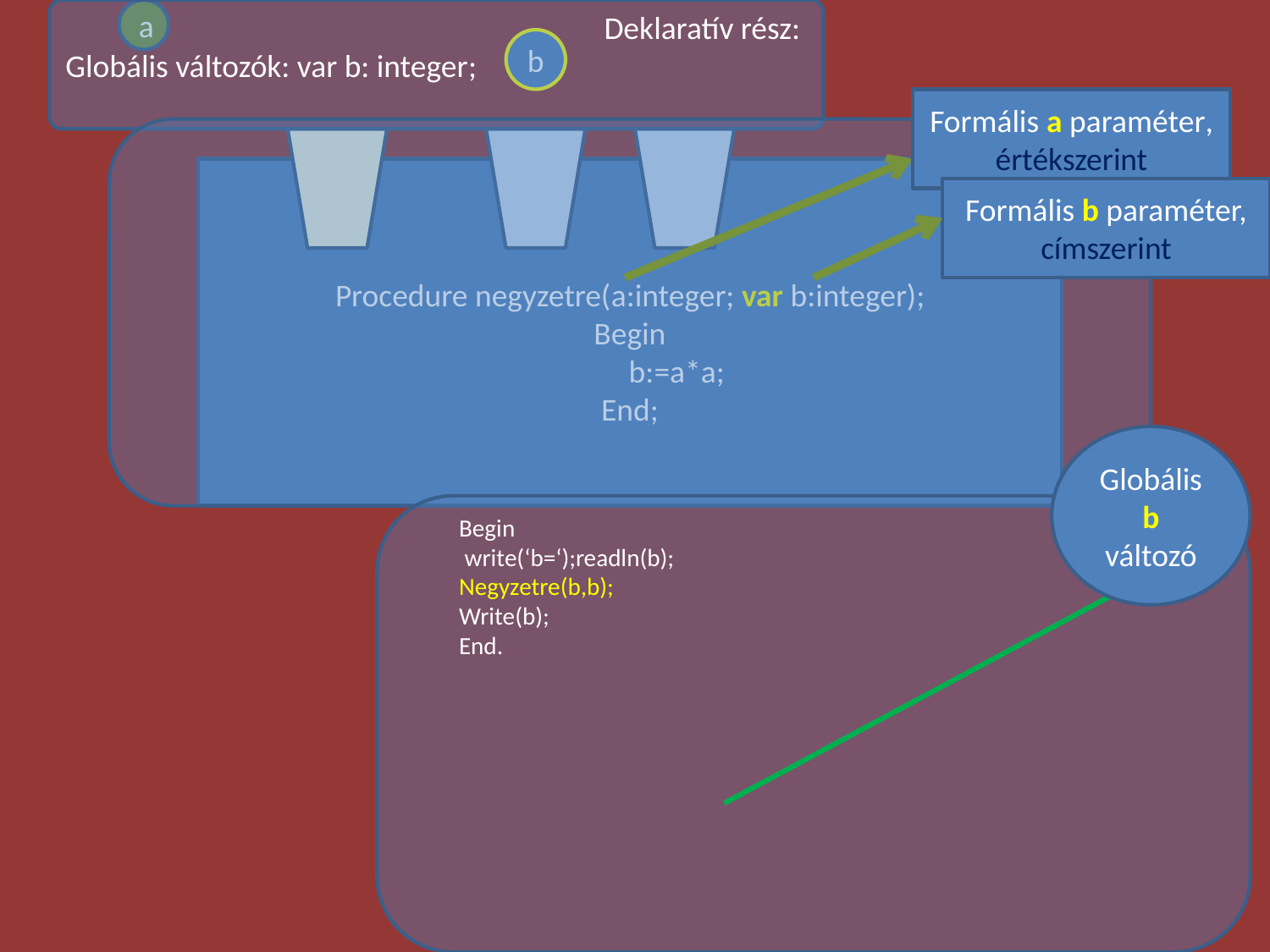

a

Deklaratív rész:
Globális változók: var b: integer;

b
Formális a paraméter, értékszerint

Procedure negyzetre(a:integer; var b:integer);
Begin
             b:=a*a;
End;

Formális b paraméter, címszerint
Globális b változó

Begin
 write(‘b=‘);readln(b);
Negyzetre(b,b);
Write(b);
End.